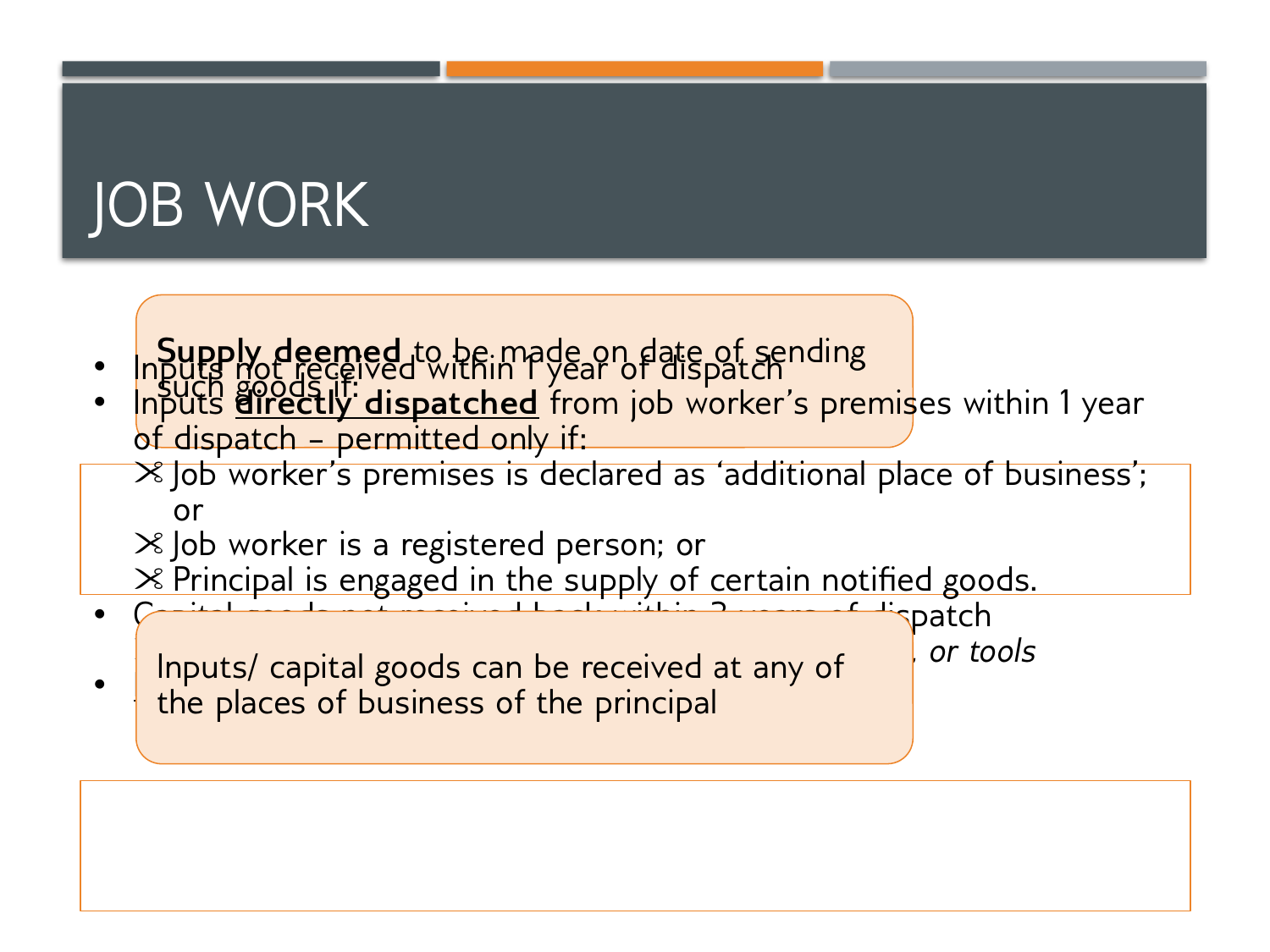

# Job work
Capital goods not received back within 3 years of dispatch
Job worker’s premises is declared as ‘additional place of business’; or
Job worker is a registered person; or
Principal is engaged in the supply of certain notified goods.